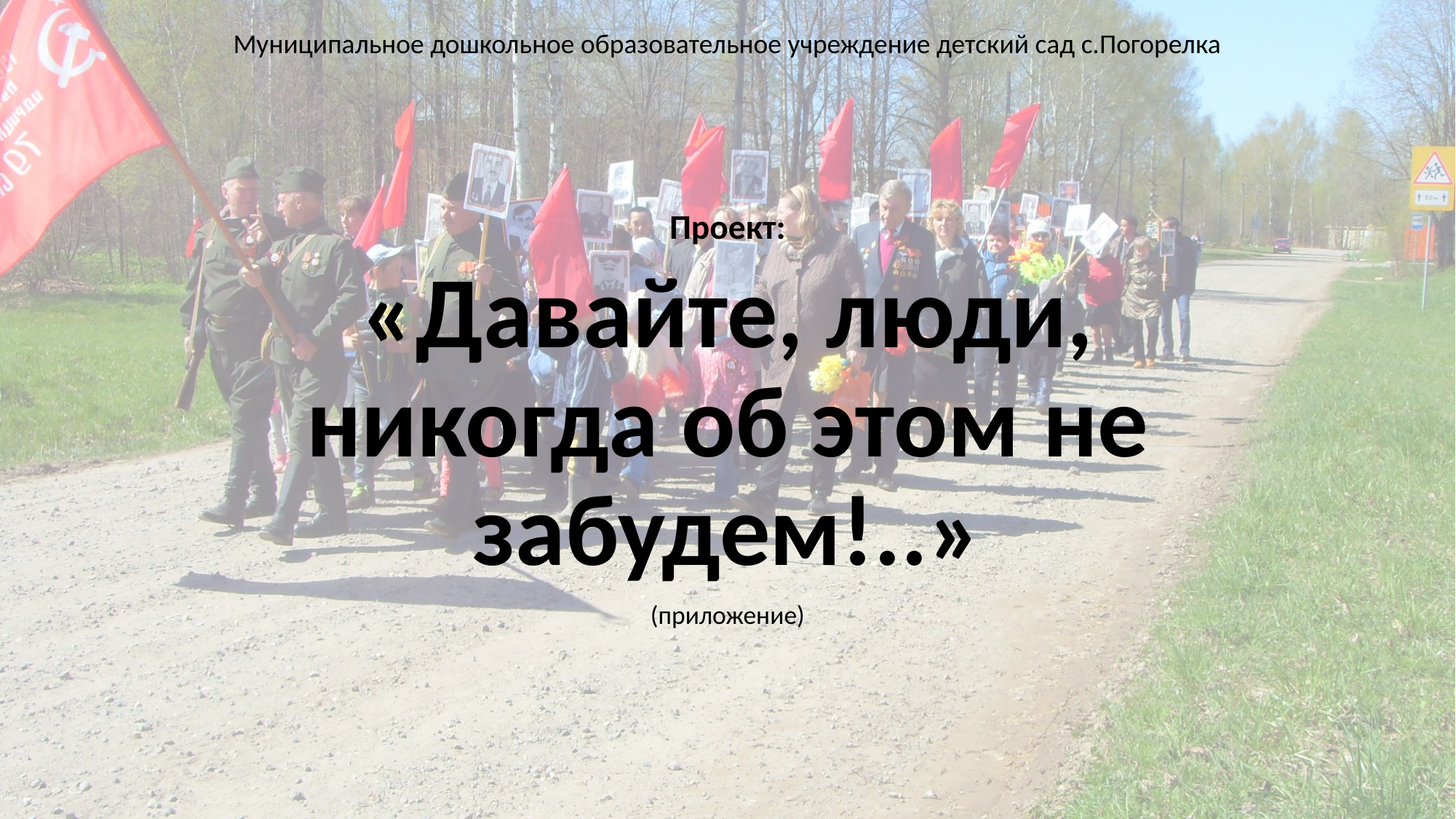

# Муниципальное дошкольное образовательное учреждение детский сад с.Погорелка
Проект:
«Давайте, люди, никогда об этом не забудем!..»
(приложение)